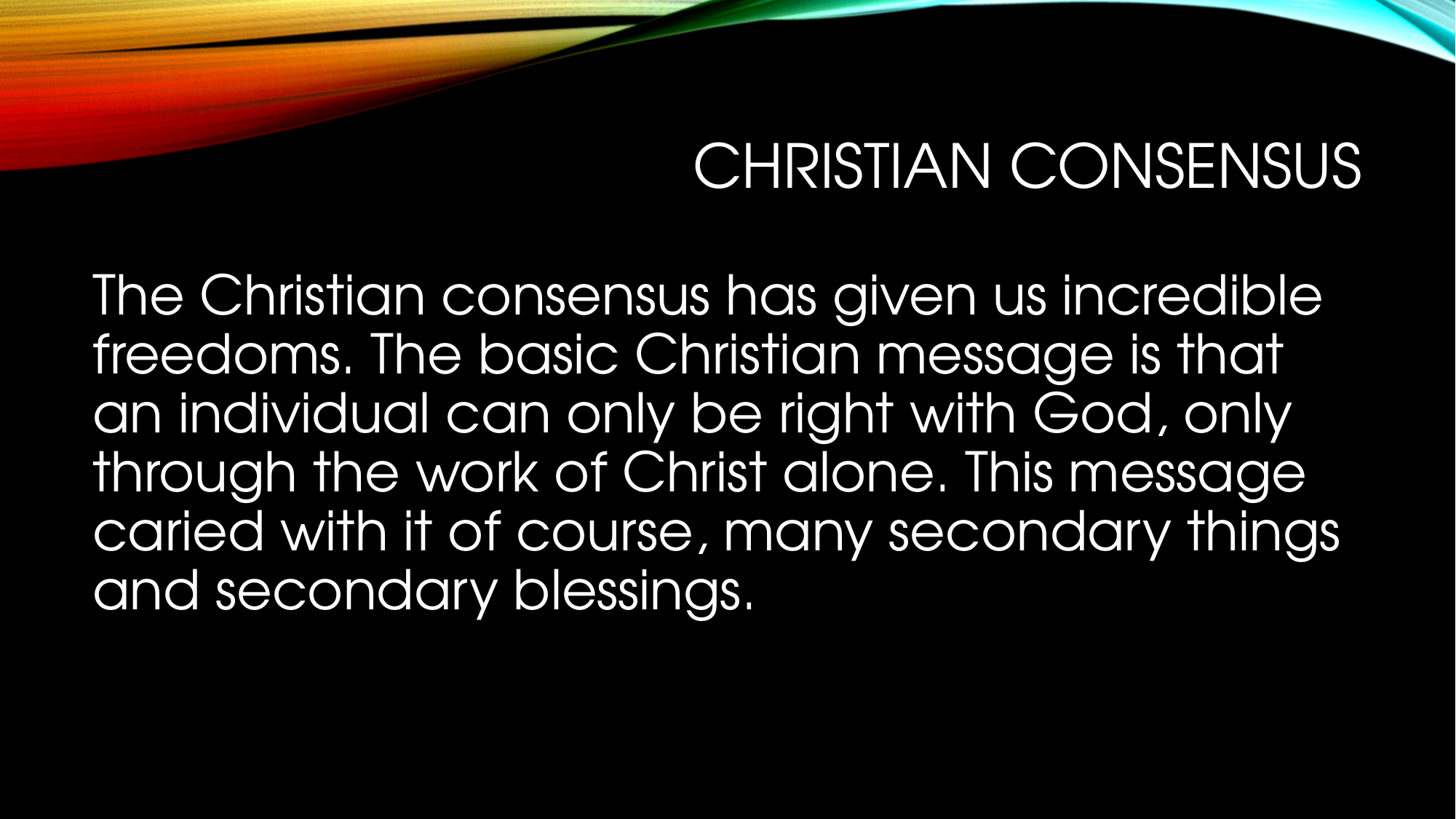

# Christian Consensus
The Christian consensus has given us incredible freedoms. The basic Christian message is that an individual can only be right with God, only through the work of Christ alone. This message caried with it of course, many secondary things and secondary blessings.